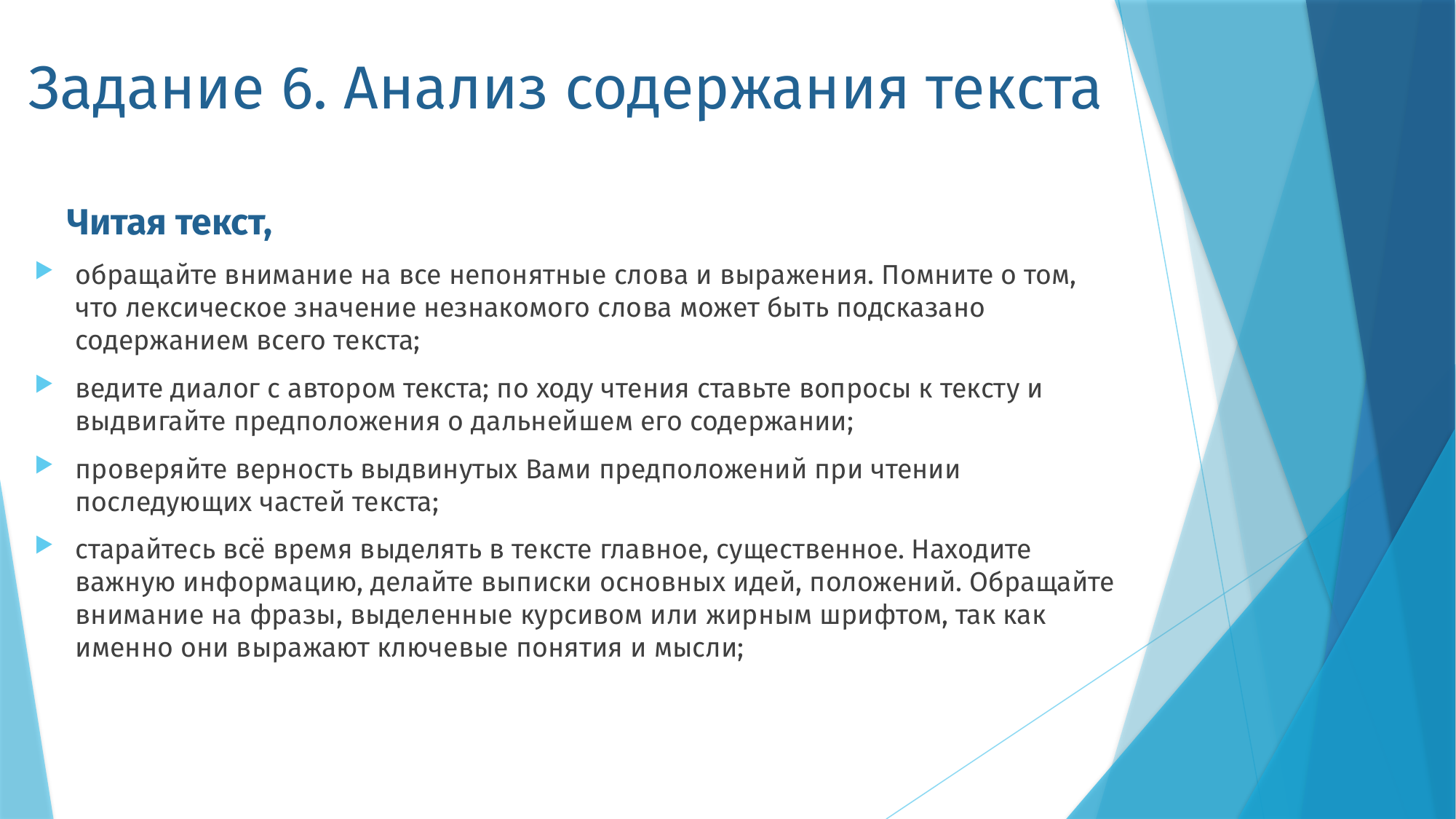

Задание 6. Анализ содержания текста
     Читая текст,
обращайте внимание на все непонятные слова и выражения. Помните о том, что лексическое значение незнакомого слова может быть подсказано содержанием всего текста;
ведите диалог с автором текста; по ходу чтения ставьте вопросы к тексту и выдвигайте предположения о дальнейшем его содержании;
проверяйте верность выдвинутых Вами предположений при чтении последующих частей текста;
старайтесь всё время выделять в тексте главное, существенное. Находите важную информацию, делайте выписки основных идей, положений. Обращайте внимание на фразы, выделенные курсивом или жирным шрифтом, так как именно они выражают ключевые понятия и мысли;